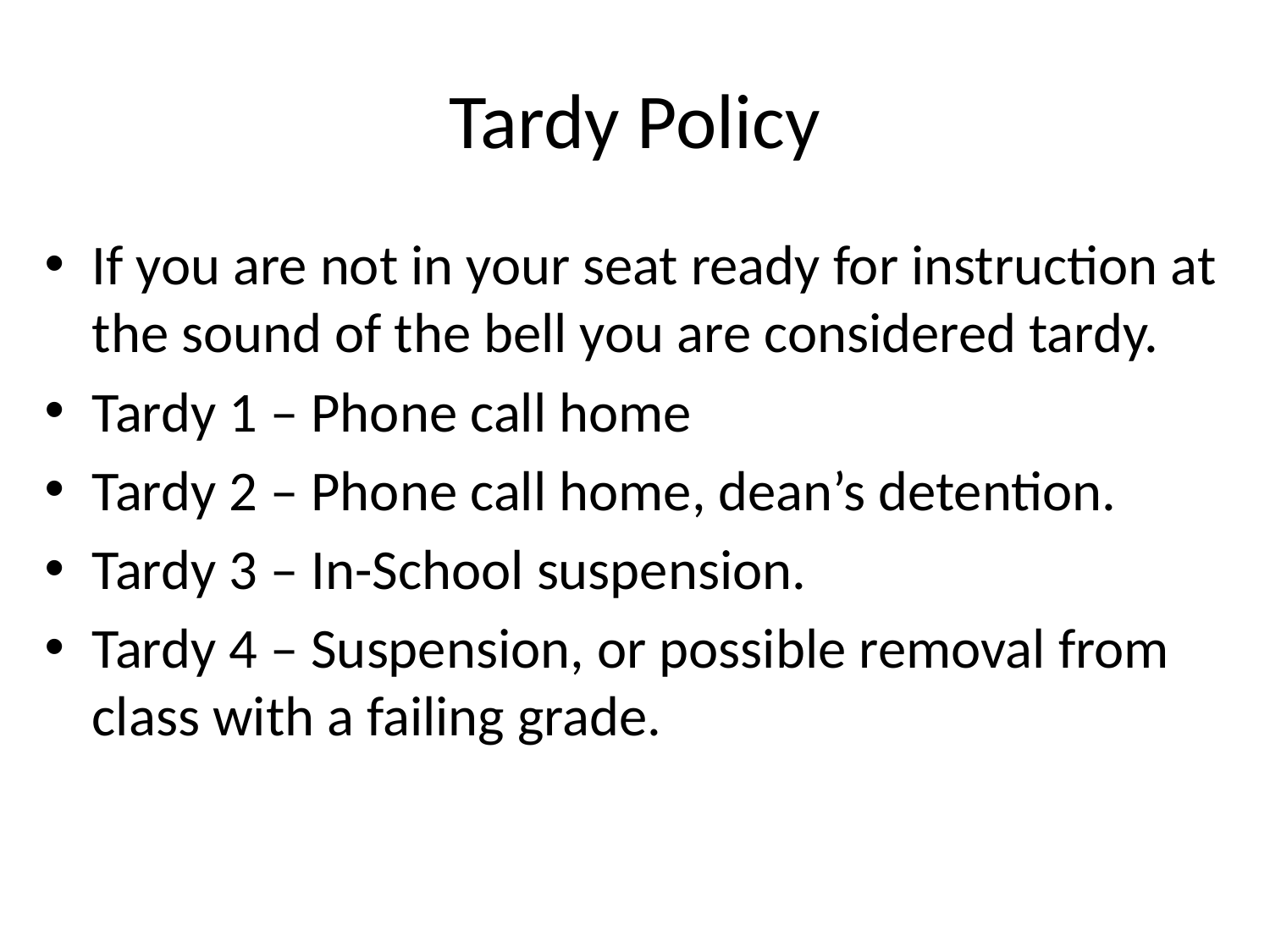

# Tardy Policy
If you are not in your seat ready for instruction at the sound of the bell you are considered tardy.
Tardy 1 – Phone call home
Tardy 2 – Phone call home, dean’s detention.
Tardy 3 – In-School suspension.
Tardy 4 – Suspension, or possible removal from class with a failing grade.